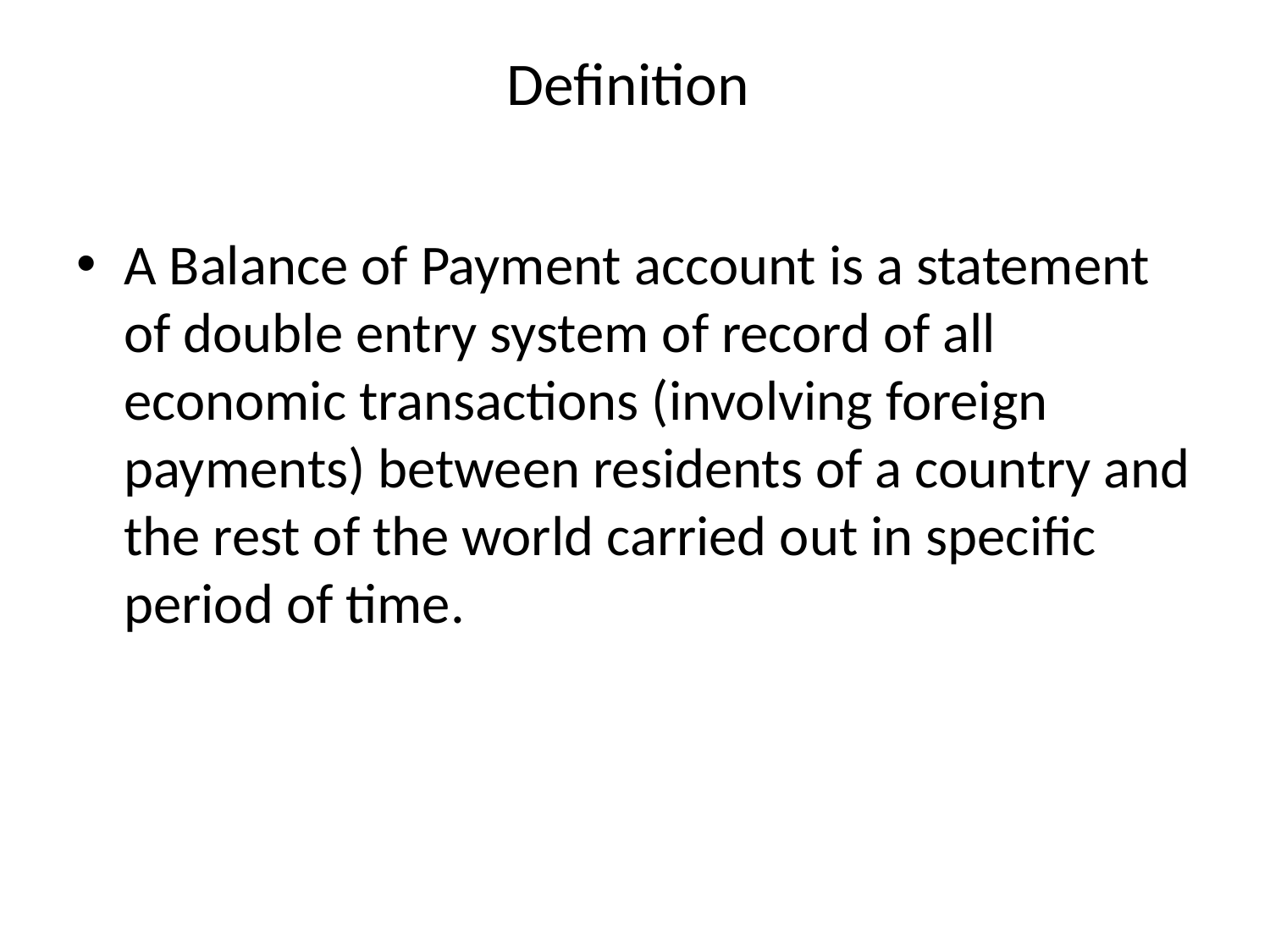

# Definition
A Balance of Payment account is a statement of double entry system of record of all economic transactions (involving foreign payments) between residents of a country and the rest of the world carried out in specific period of time.